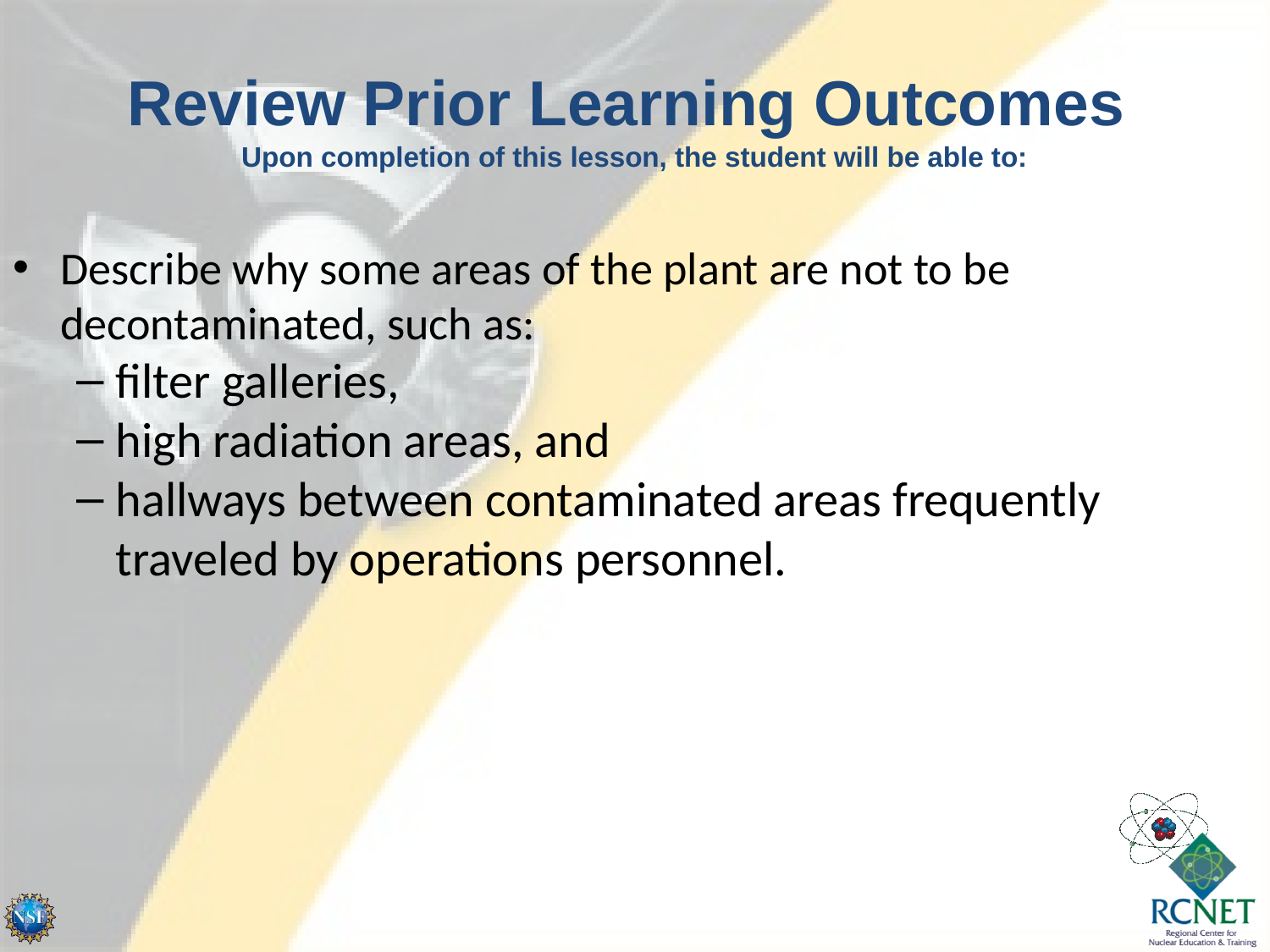

Review Prior Learning Outcomes
Upon completion of this lesson, the student will be able to:

Describe why some areas of the plant are not to be decontaminated, such as:
filter galleries,
high radiation areas, and
hallways between contaminated areas frequently traveled by operations personnel.